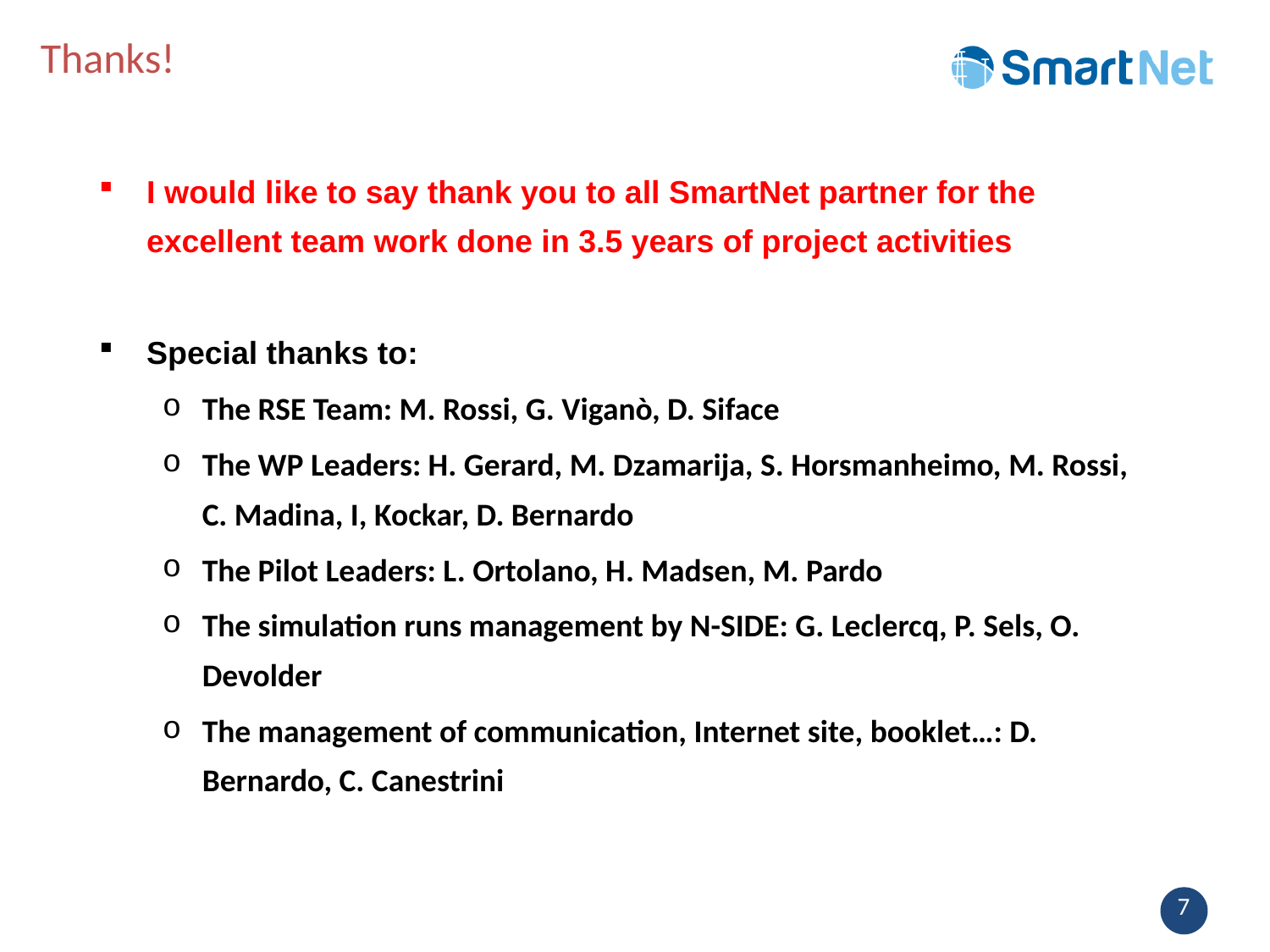

# Thanks!
I would like to say thank you to all SmartNet partner for the excellent team work done in 3.5 years of project activities

Special thanks to:
The RSE Team: M. Rossi, G. Viganò, D. Siface
The WP Leaders: H. Gerard, M. Dzamarija, S. Horsmanheimo, M. Rossi, C. Madina, I, Kockar, D. Bernardo
The Pilot Leaders: L. Ortolano, H. Madsen, M. Pardo
The simulation runs management by N-SIDE: G. Leclercq, P. Sels, O. Devolder
The management of communication, Internet site, booklet…: D. Bernardo, C. Canestrini

7